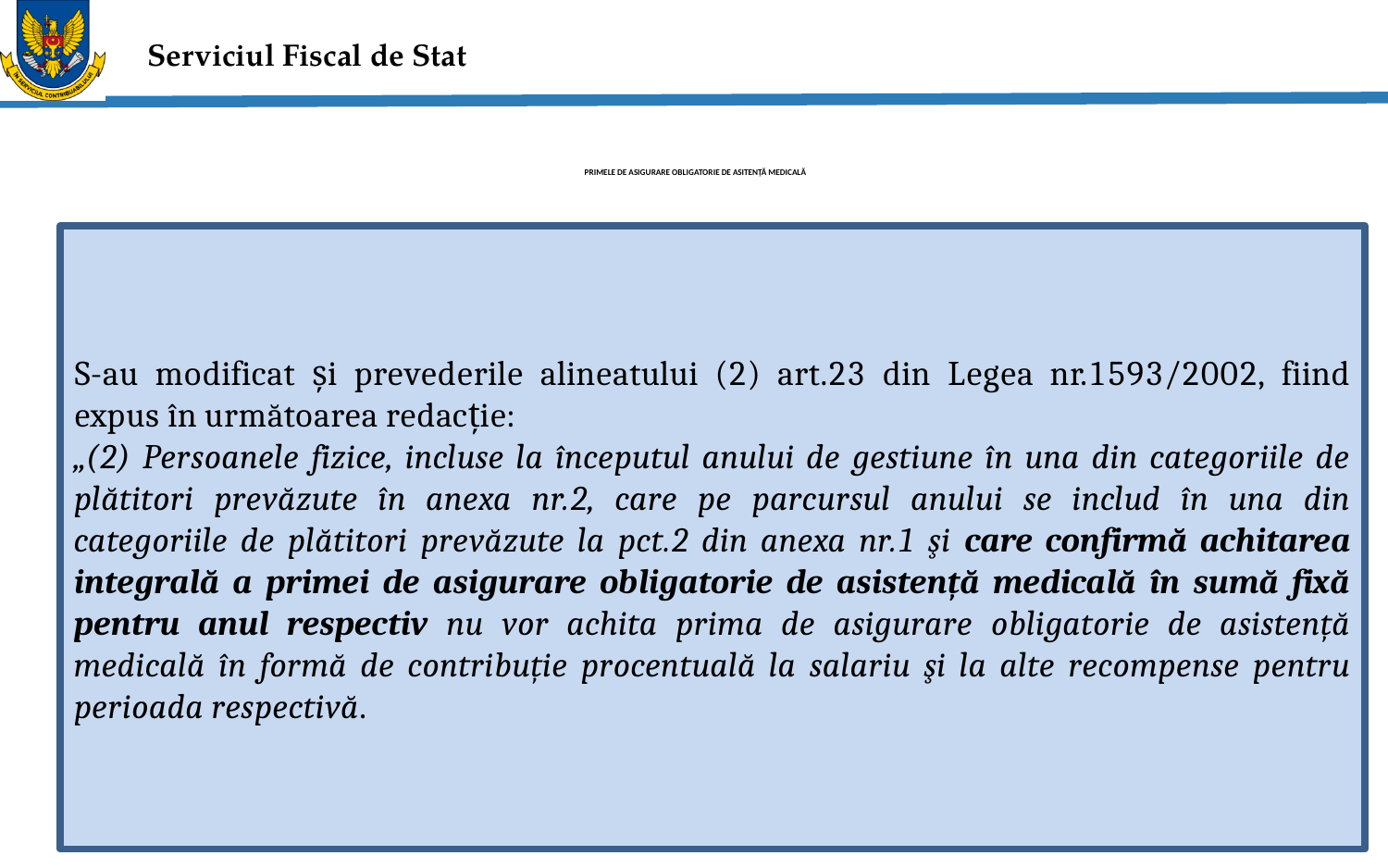

# PRIMELE DE ASIGURARE OBLIGATORIE DE ASITENȚĂ MEDICALĂ
S-au modificat și prevederile alineatului (2) art.23 din Legea nr.1593/2002, fiind expus în următoarea redacție:
„(2) Persoanele fizice, incluse la începutul anului de gestiune în una din categoriile de plătitori prevăzute în anexa nr.2, care pe parcursul anului se includ în una din categoriile de plătitori prevăzute la pct.2 din anexa nr.1 şi care confirmă achitarea integrală a primei de asigurare obligatorie de asistenţă medicală în sumă fixă pentru anul respectiv nu vor achita prima de asigurare obligatorie de asistenţă medicală în formă de contribuţie procentuală la salariu şi la alte recompense pentru perioada respectivă.
19